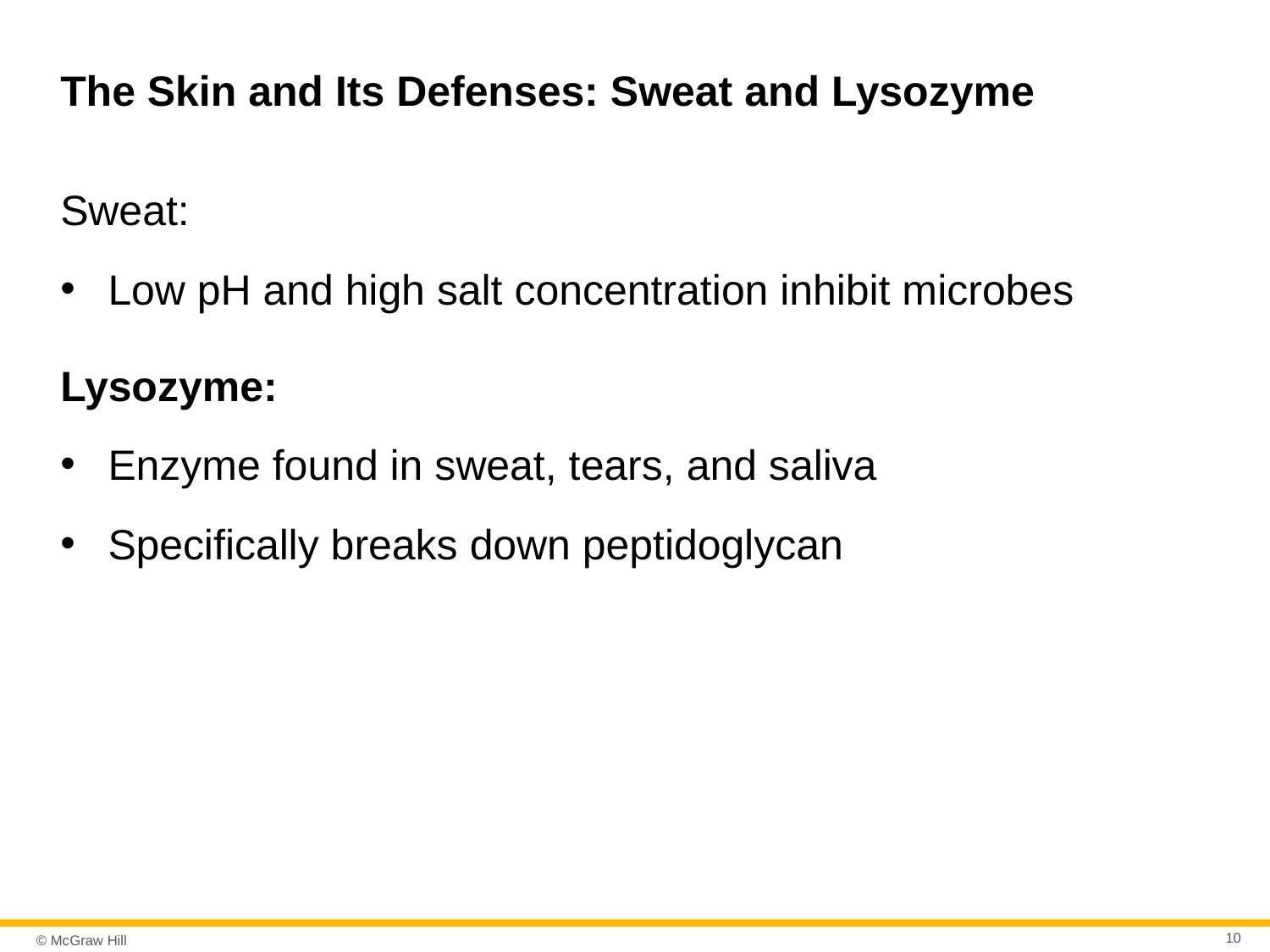

# The Skin and Its Defenses: Sweat and Lysozyme
Sweat:
Low pH and high salt concentration inhibit microbes
Lysozyme:
Enzyme found in sweat, tears, and saliva
Specifically breaks down peptidoglycan